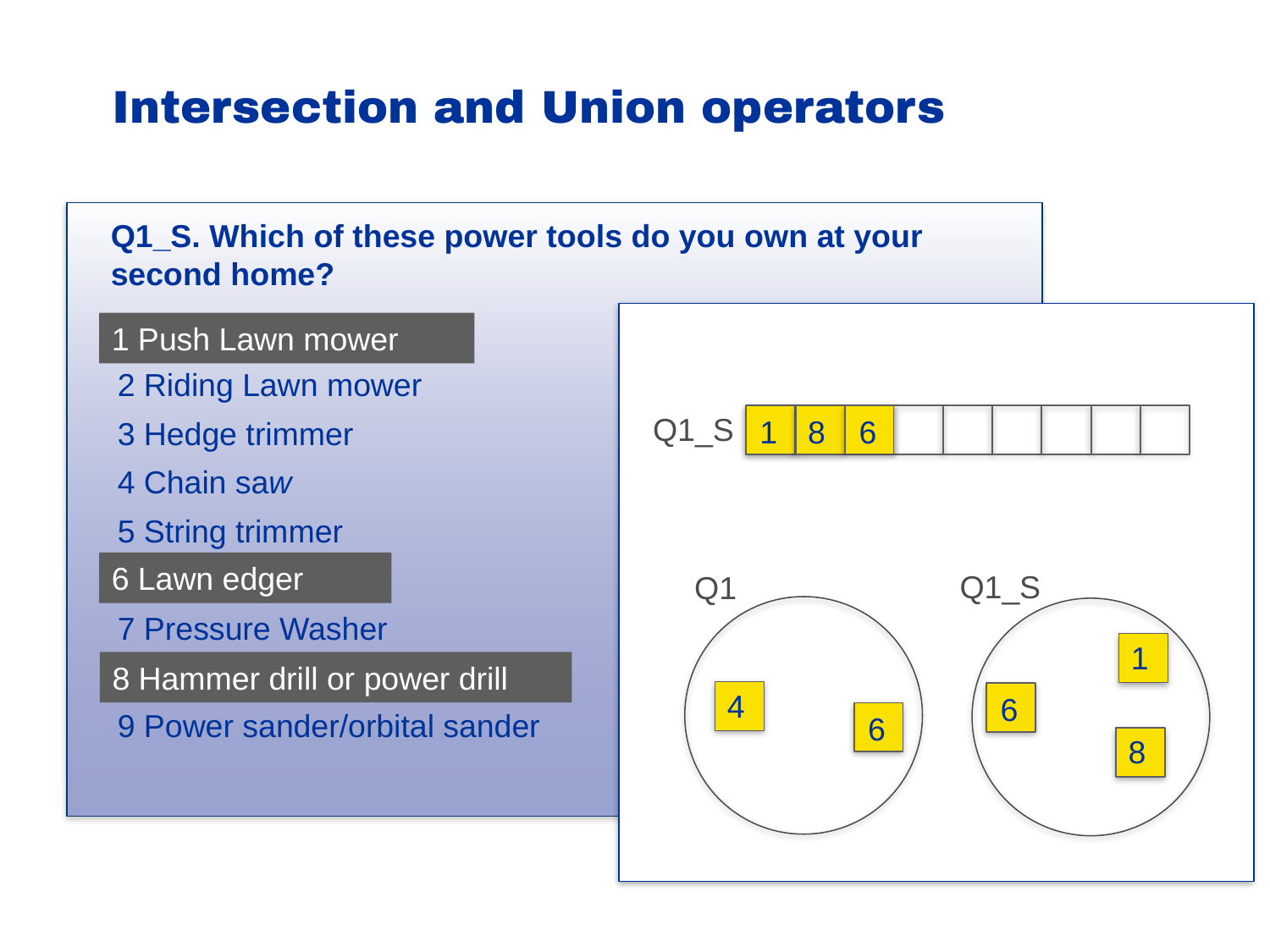

# Intersection and Union operators

Q1_S. Which of these power tools do you own at your
second home?
1 Push Lawn mower
2 Riding Lawn mower
3 Hedge trimmer
4 Chain saw
5 String trimmer
6 Lawn edger (21)
7 Pressure Washer
8 Hammer drill or power drill (7)
9 Power sander/orbital sander

1 Push Lawn mower
6 Lawn edger
8 Hammer drill or power drill

Q1_S

6
1

8
Q1_S
Q1

4

6

1

6

8